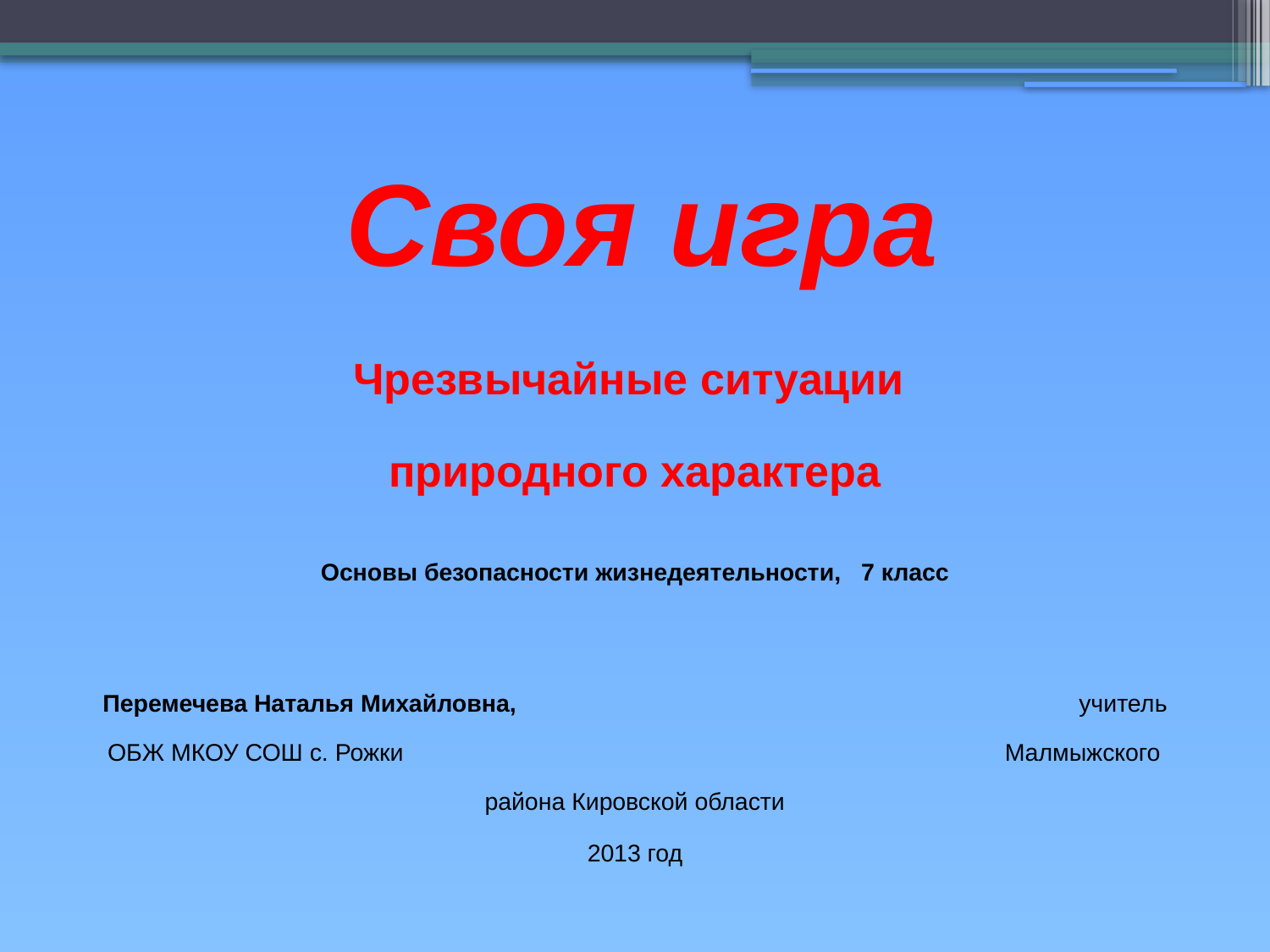

Своя игра
Чрезвычайные ситуации
природного характера

Основы безопасности жизнедеятельности,   7 класс

Перемечева Наталья Михайловна,                                                                                   учитель ОБЖ МКОУ СОШ с. Рожки                                                                                         Малмыжского района Кировской области
2013 год